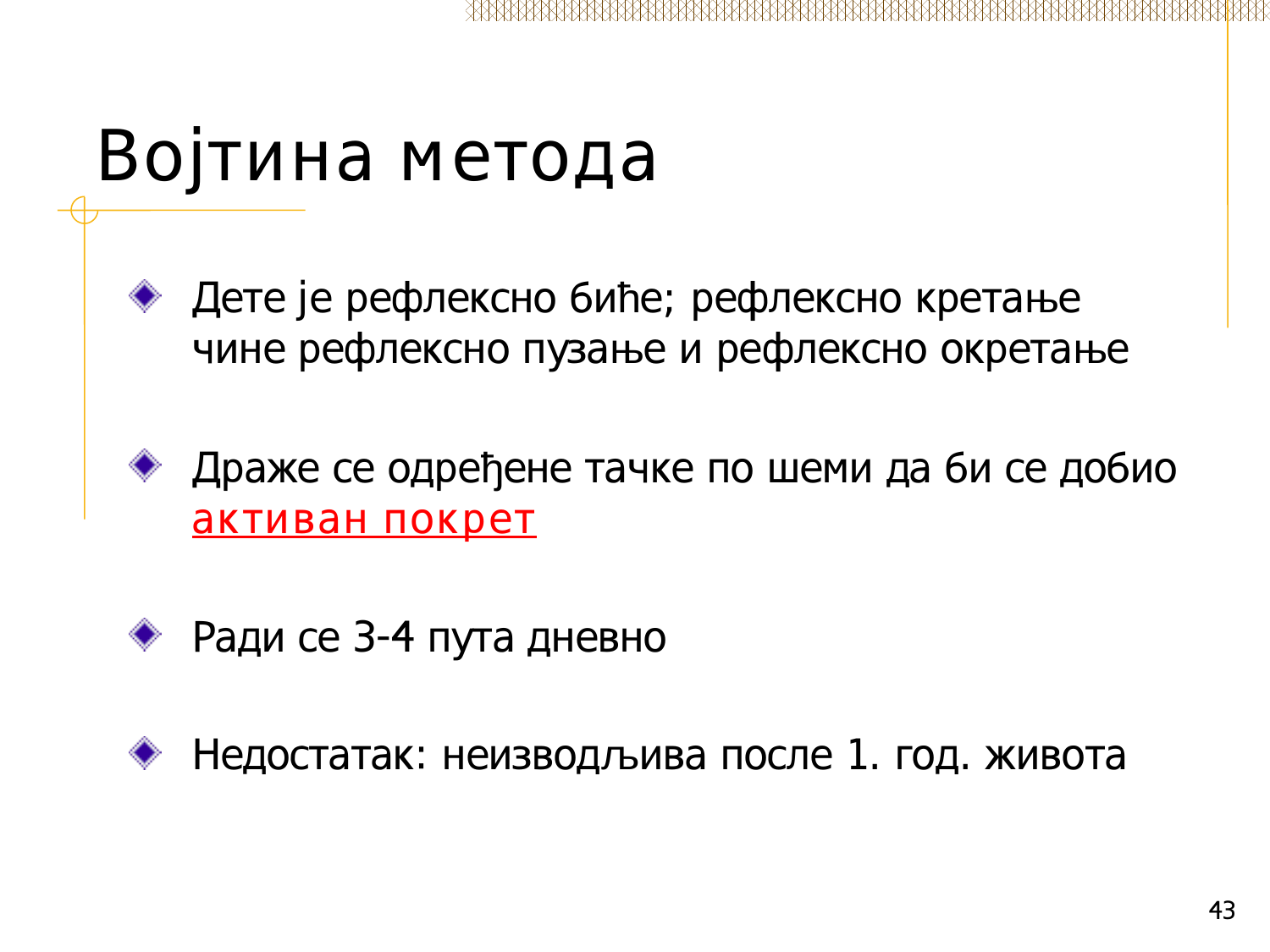

# Војтина метода
Дете је рефлексно биће; рефлексно кретање чине рефлексно пузање и рефлексно окретање

Драже се одређене тачке по шеми да би се добио активан покрет

Ради се 3-4 пута дневно

Недостатак: неизводљива после 1. год. живота

43